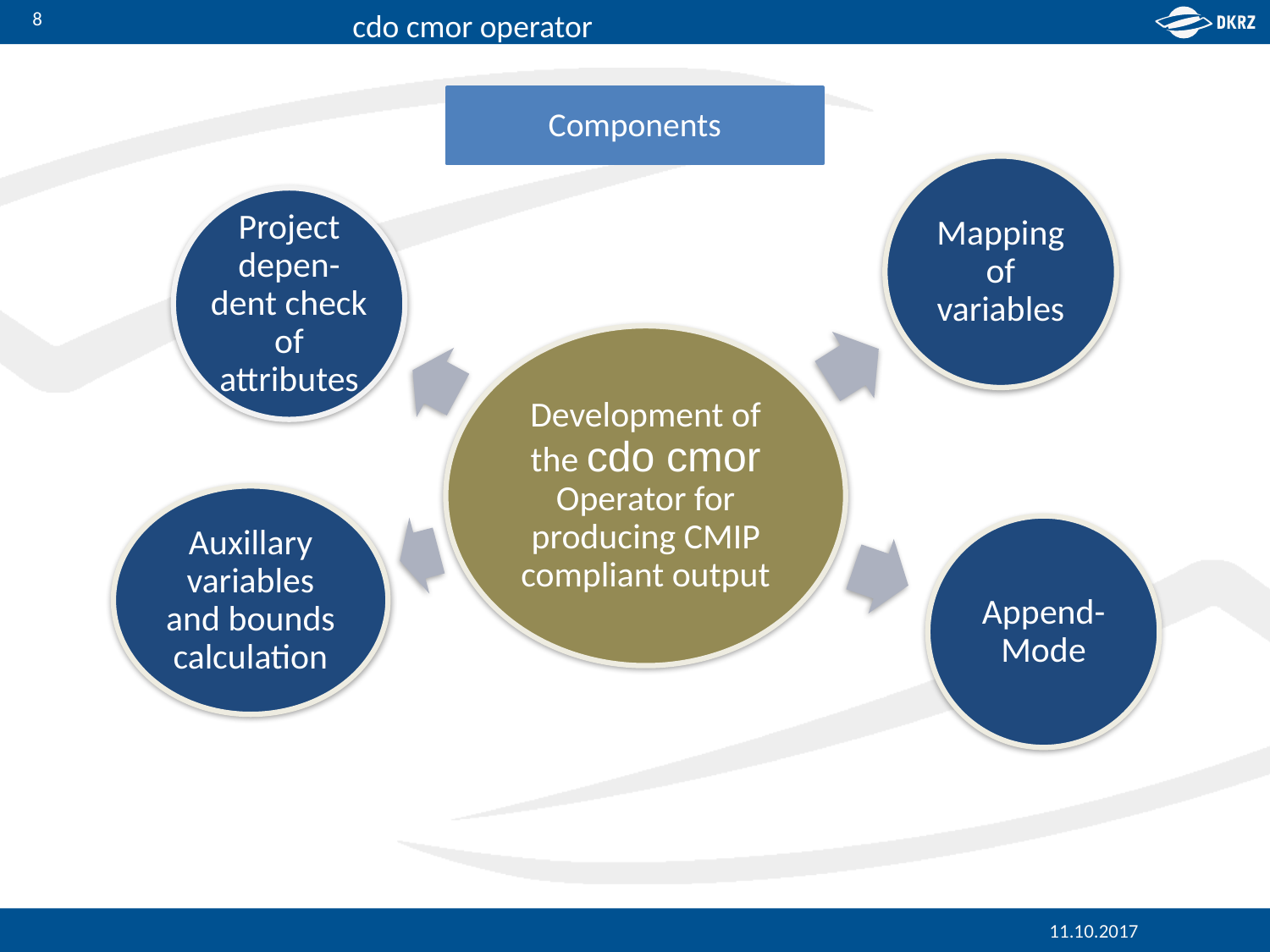

8
Development of the cdo cmor Operator for producing CMIP compliant output

Project depen-dent check of attributes

Mapping of variables

Append-Mode

Auxillary variables and bounds calculation

Components
11.10.2017